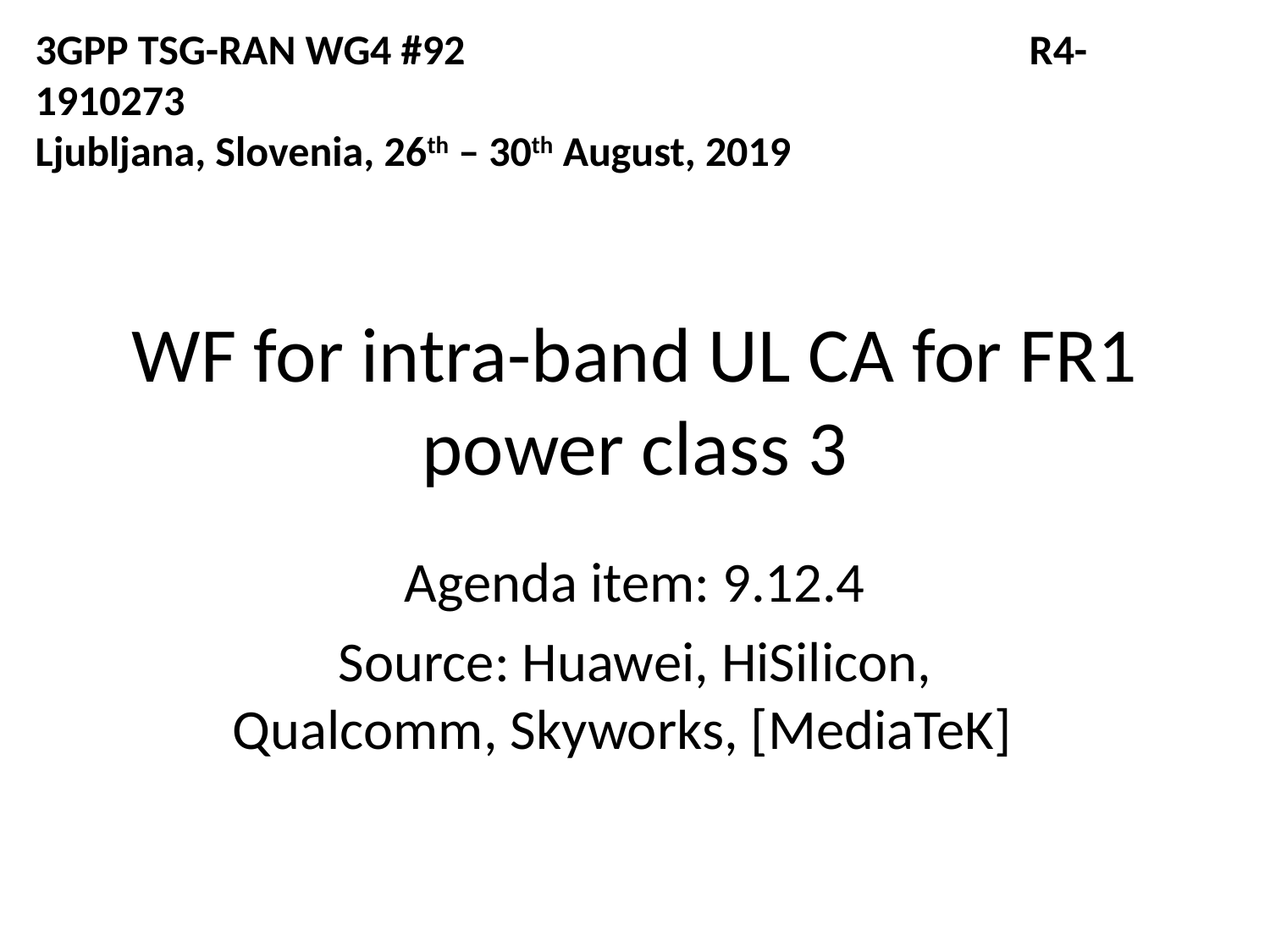

3GPP TSG-RAN WG4 #92	                                                   R4-1910273
Ljubljana, Slovenia, 26th – 30th August, 2019
# WF for intra-band UL CA for FR1 power class 3
Agenda item: 9.12.4
Source: Huawei, HiSilicon, Qualcomm, Skyworks, [MediaTeK]